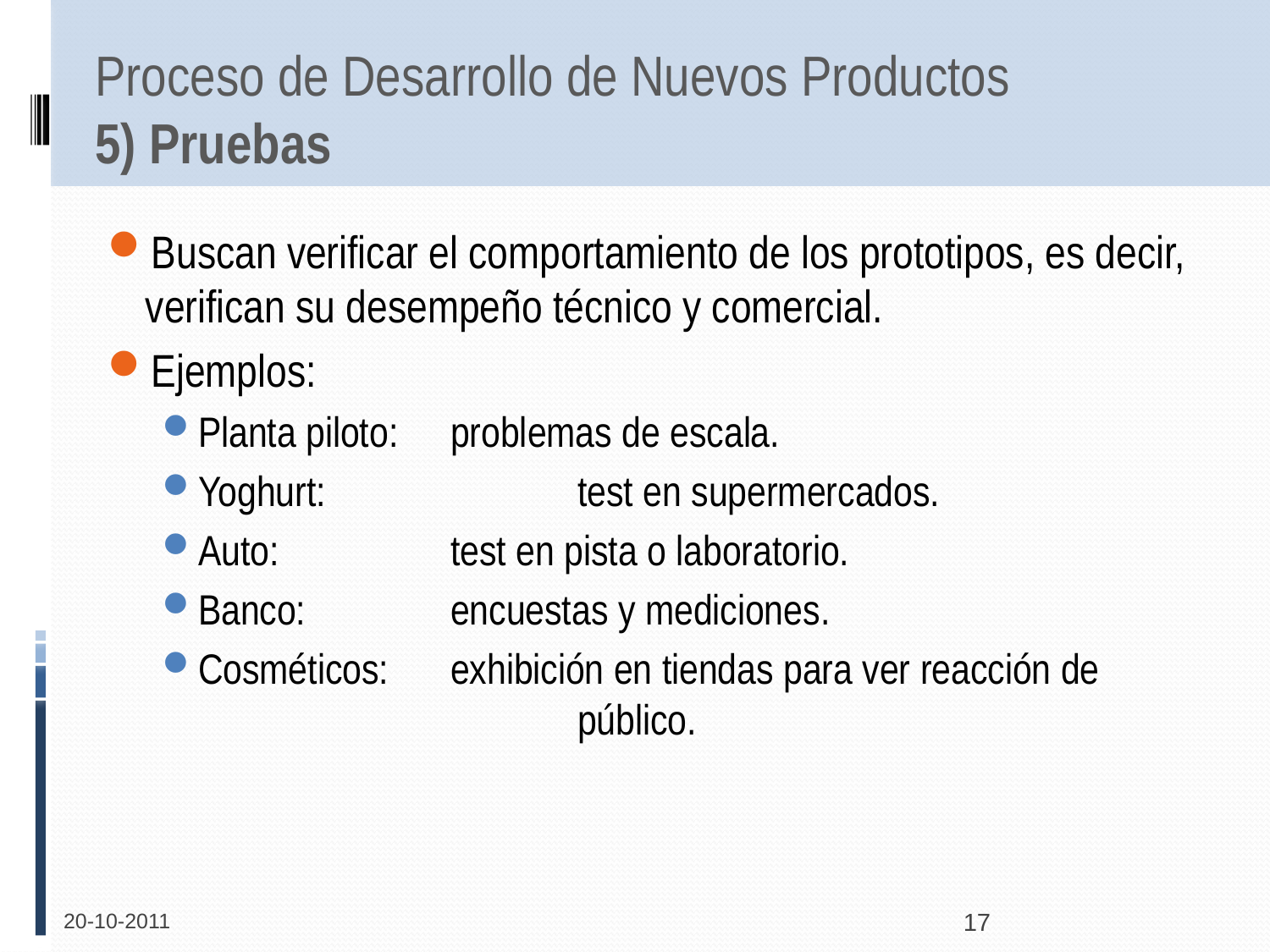

# Proceso de Desarrollo de Nuevos Productos 5) Pruebas
Buscan verificar el comportamiento de los prototipos, es decir, verifican su desempeño técnico y comercial.
Ejemplos:
Planta piloto:	problemas de escala.
Yoghurt:		test en supermercados.
Auto:		test en pista o laboratorio.
Banco:		encuestas y mediciones.
Cosméticos:	exhibición en tiendas para ver reacción de 			público.
20-10-2011
17